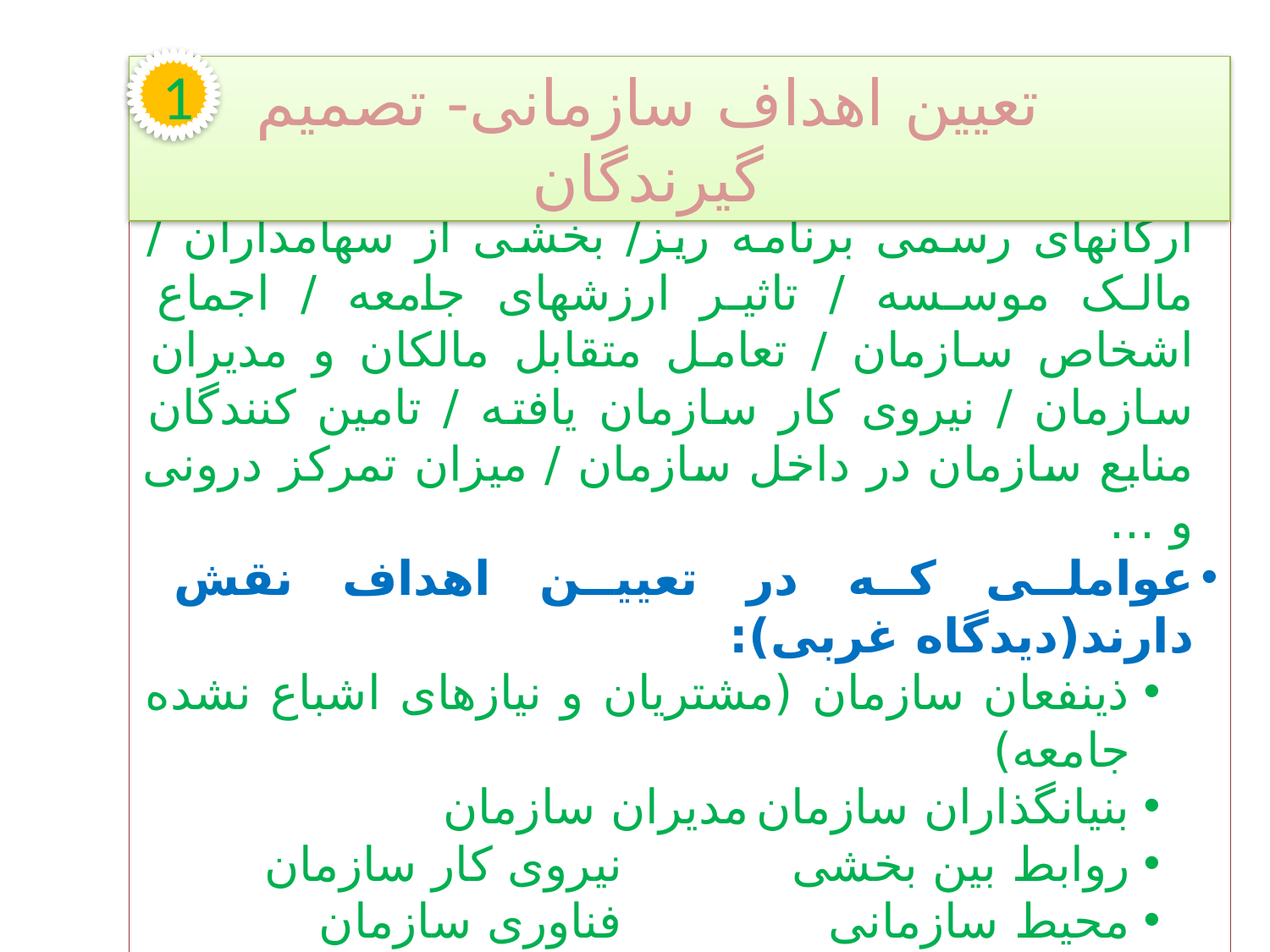

1
تعیین اهداف سازمانی- تصمیم گیرندگان
اهم تعیین کنندگان اهداف بنابردیدگاه غربی : ارگانهای رسمی برنامه ریز/ بخشی از سهامداران / مالک موسسه / تاثیر ارزشهای جامعه / اجماع اشخاص سازمان / تعامل متقابل مالکان و مدیران سازمان / نیروی کار سازمان یافته / تامین کنندگان منابع سازمان در داخل سازمان / میزان تمرکز درونی و ...
عواملی که در تعیین اهداف نقش دارند(دیدگاه غربی):
ذینفعان سازمان (مشتریان و نیازهای اشباع نشده جامعه)
بنیانگذاران سازمان		مدیران سازمان
روابط بین بخشی			نیروی کار سازمان
محیط سازمانی			فناوری سازمان
فرهنگ سازمانی
در این میان جای عواملی همچون دین ، اخلاق ، وحی ، قانون ، حاکمیت غیب ، محیط زیست  و ... خالی است.